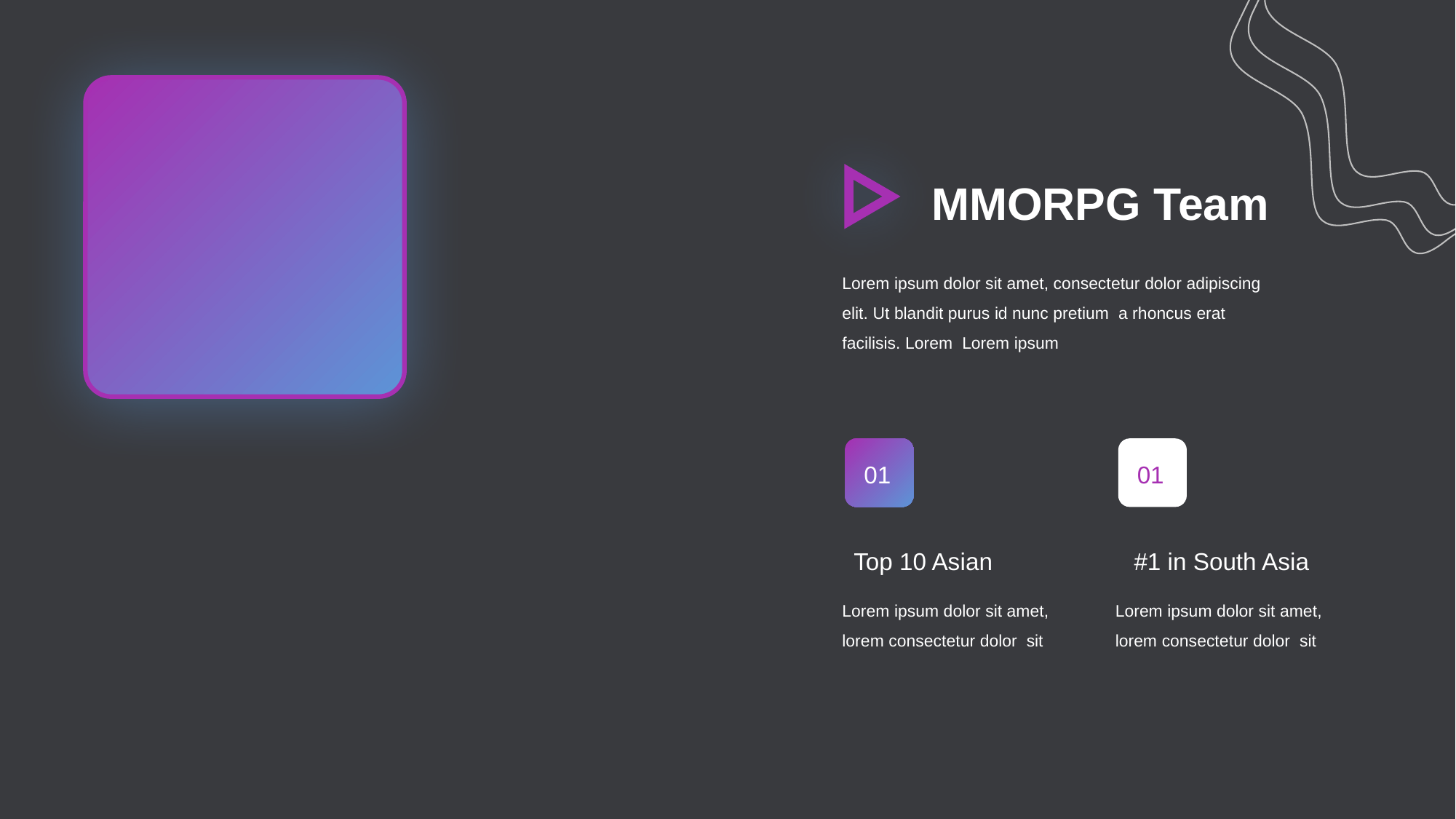

MMORPG Team

Lorem ipsum dolor sit amet, consectetur dolor adipiscing elit. Ut blandit purus id nunc pretium  a rhoncus erat facilisis. Lorem  Lorem ipsum

01
Top 10 Asian
Lorem ipsum dolor sit amet, lorem consectetur dolor  sit

01
#1 in South Asia
Lorem ipsum dolor sit amet, lorem consectetur dolor  sit